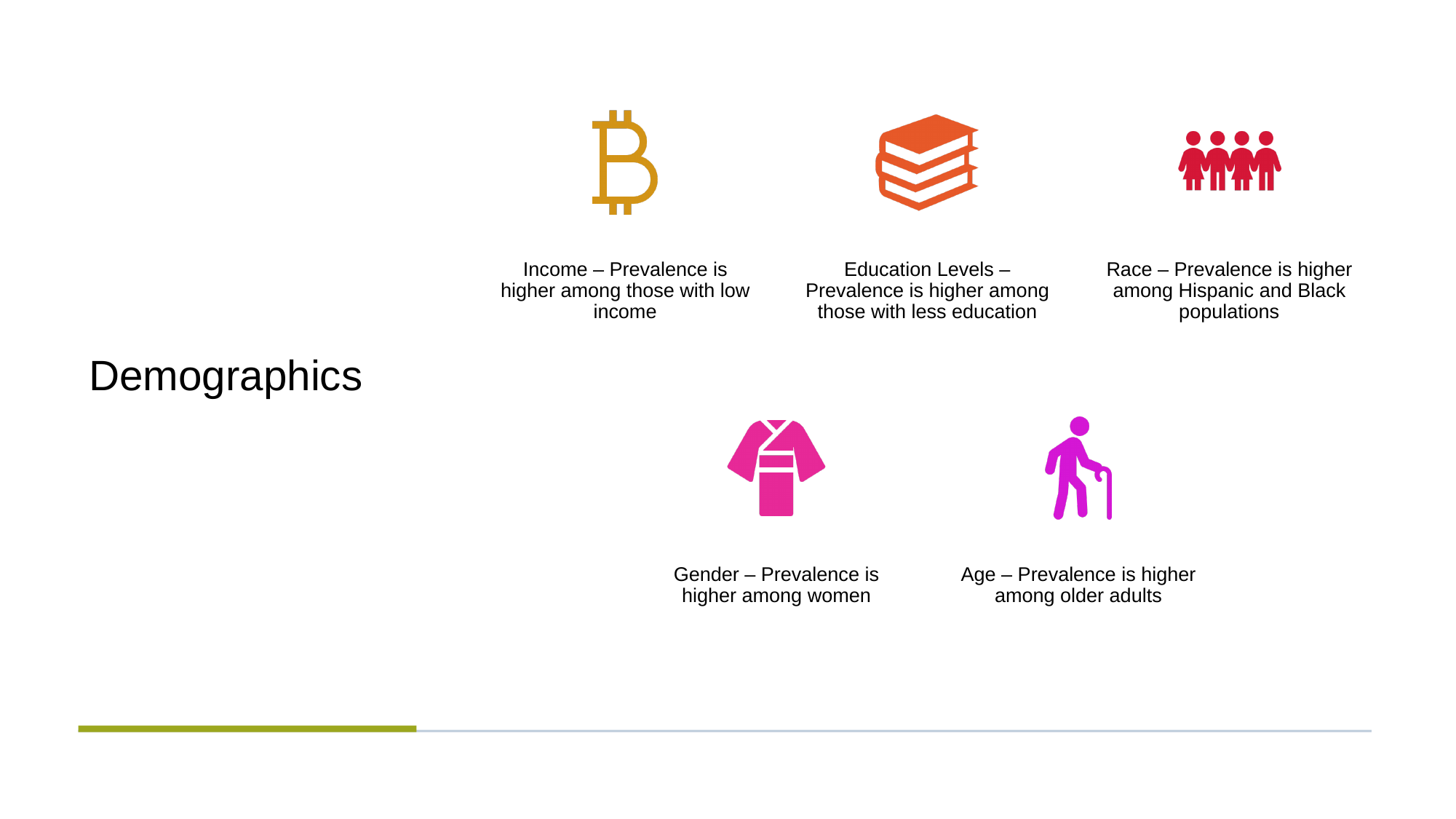

# Demographics
Income – Prevalence is higher among those with low income
Education Levels – Prevalence is higher among those with less education
Race – Prevalence is higher among Hispanic and Black populations
Gender – Prevalence is higher among women
Age – Prevalence is higher among older adults